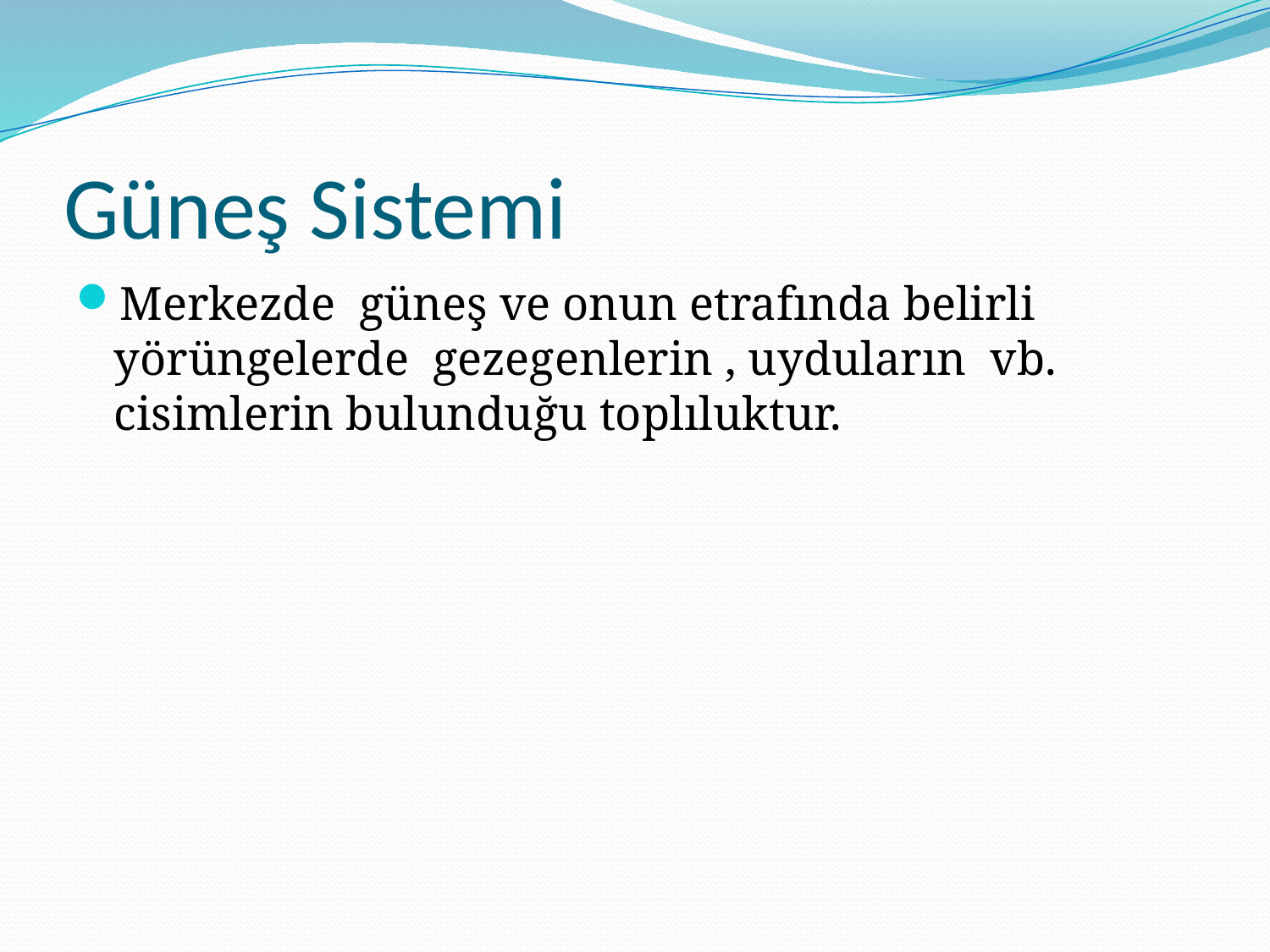

# Güneş Sistemi
Merkezde  güneş ve onun etrafında belirli yörüngelerde  gezegenlerin , uyduların  vb. cisimlerin bulunduğu toplıluktur.